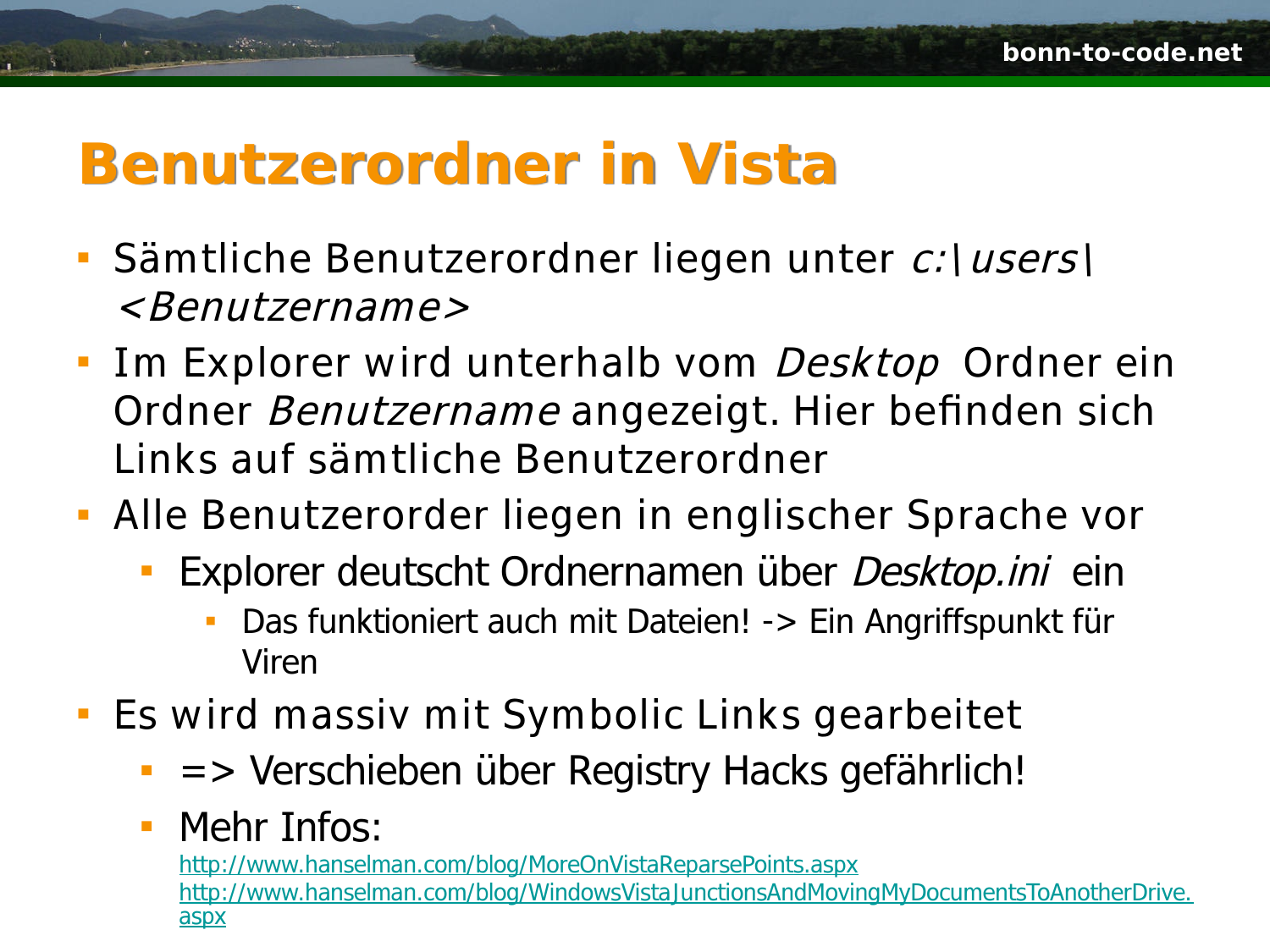

# Benutzerordner in Vista
Sämtliche Benutzerordner liegen unter c:\users\<Benutzername>
Im Explorer wird unterhalb vom Desktop  Ordner ein Ordner Benutzername angezeigt. Hier befinden sich Links auf sämtliche Benutzerordner
Alle Benutzerorder liegen in englischer Sprache vor
Explorer deutscht Ordnernamen über Desktop.ini  ein
Das funktioniert auch mit Dateien! -> Ein Angriffspunkt für Viren
Es wird massiv mit Symbolic Links gearbeitet
=> Verschieben über Registry Hacks gefährlich!
Mehr Infos:
http://www.hanselman.com/blog/MoreOnVistaReparsePoints.aspx
http://www.hanselman.com/blog/WindowsVistaJunctionsAndMovingMyDocumentsToAnotherDrive.aspx